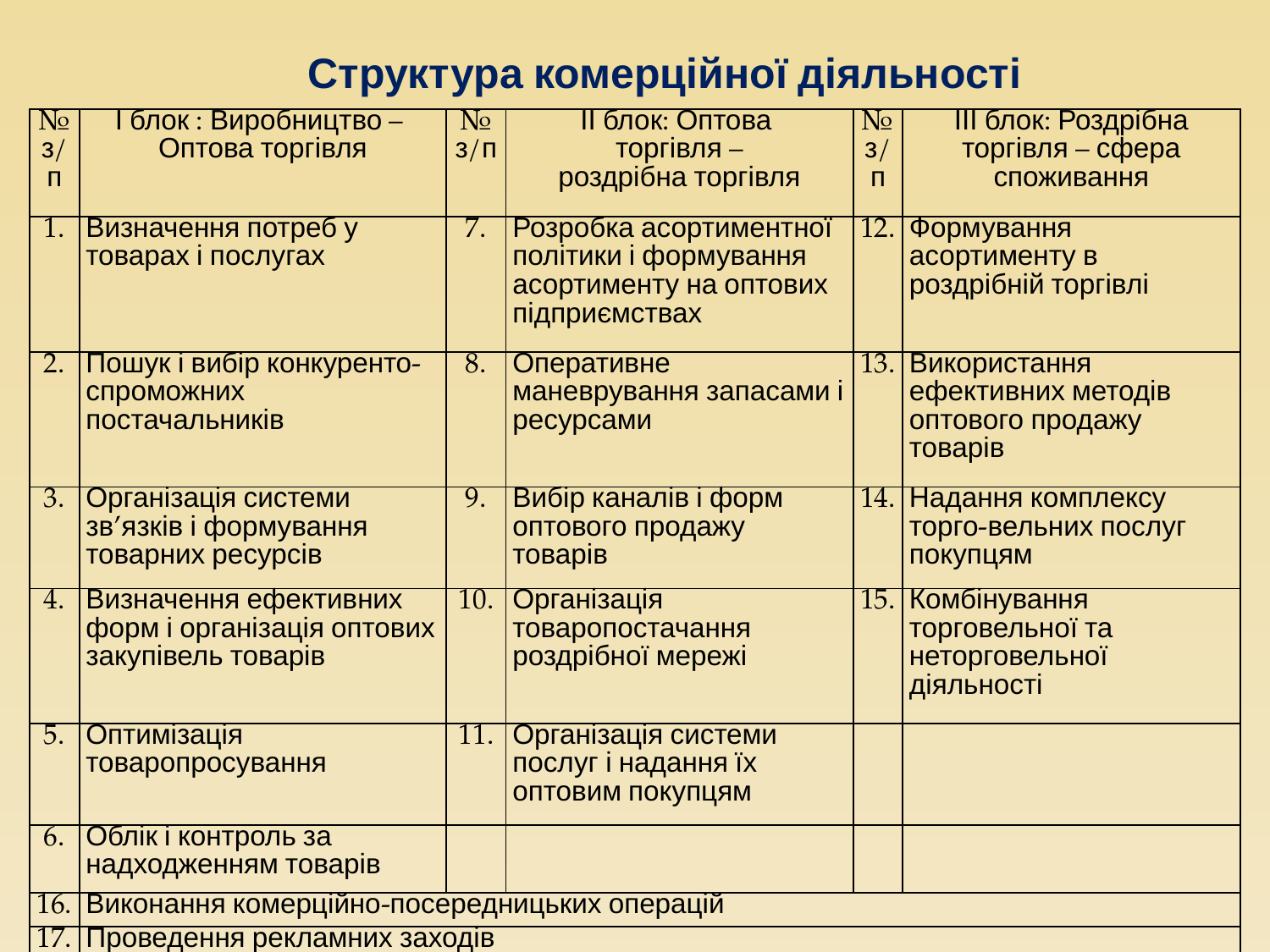

Структура комерційної діяльності
| № з/п | І блок : Виробництво – Оптова торгівля | № з/п | ІІ блок: Оптова торгівля – роздрібна торгівля | № з/п | ІІІ блок: Роздрібна торгівля – сфера споживання |
| --- | --- | --- | --- | --- | --- |
| 1. | Визначення потреб у товарах і послугах | 7. | Розробка асортиментної політики і формування асортименту на оптових підприємствах | 12. | Формування асортименту в роздрібній торгівлі |
| 2. | Пошук і вибір конкуренто-спроможних постачальників | 8. | Оперативне маневрування запасами і ресурсами | 13. | Використання ефективних методів оптового продажу товарів |
| 3. | Організація системи зв’язків і формування товарних ресурсів | 9. | Вибір каналів і форм оптового продажу товарів | 14. | Надання комплексу торго-вельних послуг покупцям |
| 4. | Визначення ефективних форм і організація оптових закупівель товарів | 10. | Організація товаропостачання роздрібної мережі | 15. | Комбінування торговельної та неторговельної діяльності |
| 5. | Оптимізація товаропросування | 11. | Організація системи послуг і надання їх оптовим покупцям |  |  |
| 6. | Облік і контроль за надходженням товарів |  |  |  |  |
| 16. | Виконання комерційно-посередницьких операцій |  |  |  |  |
| 17. | Проведення рекламних заходів |  |  |  |  |
| 18. | Здійснення допоміжних операцій |  |  |  |  |